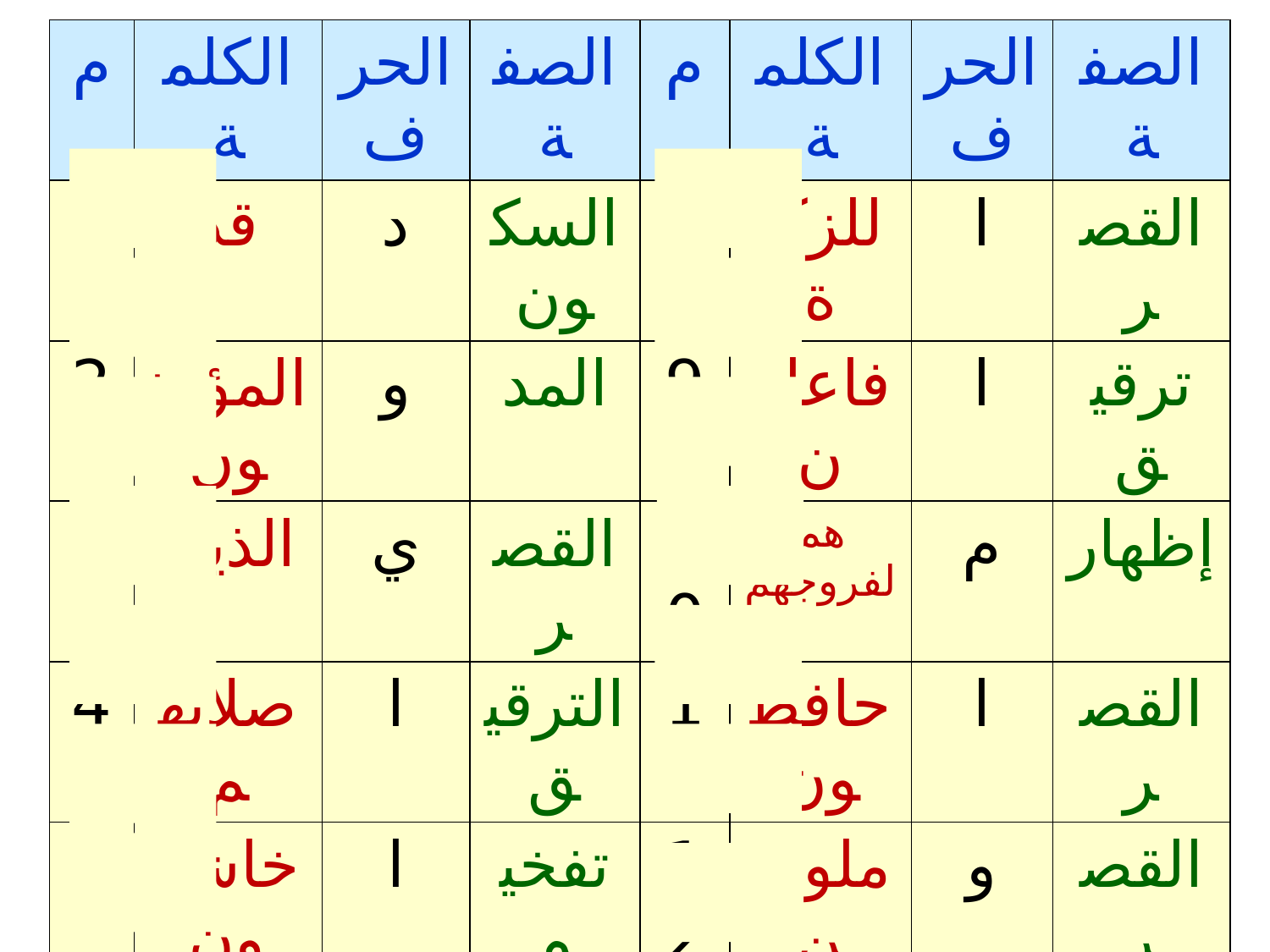

| م | الكلمة | الحرف | الصفة | م | الكلمة | الحرف | الصفة |
| --- | --- | --- | --- | --- | --- | --- | --- |
| 1 | قدْ | د | السكون | 8 | للزكاة | ا | القصر |
| 2 | المؤمنون | و | المد | 9 | فاعلون | ا | ترقيق |
| 3 | الذين | ي | القصر | 10 | هم لفروجهم | م | إظهار |
| 4 | صلاتهم | ا | الترقيق | 11 | حافظون | ا | القصر |
| 5 | خاشعون | ا | تفخيم | 12 | ملومين | و | القصر |
| 6 | هم عن | م | إظهار | 13 | العادون | د | التحرك |
| 7 | معرضون | و | المد | 14 | راعون | ر | تفخيم |